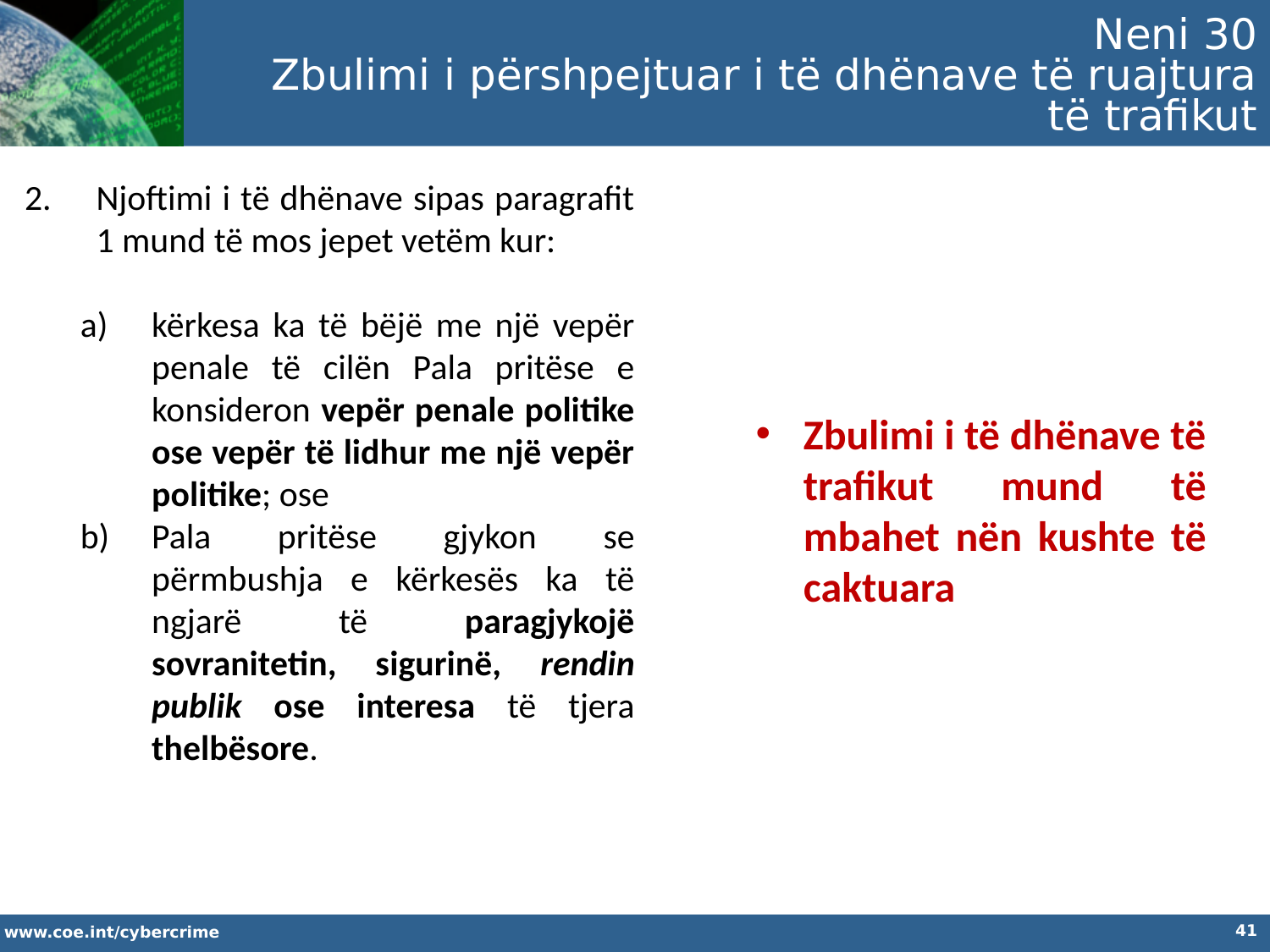

Neni 30
Zbulimi i përshpejtuar i të dhënave të ruajtura të trafikut
Njoftimi i të dhënave sipas paragrafit 1 mund të mos jepet vetëm kur:

kërkesa ka të bëjë me një vepër penale të cilën Pala pritëse e konsideron vepër penale politike ose vepër të lidhur me një vepër politike; ose
Pala pritëse gjykon se përmbushja e kërkesës ka të ngjarë të paragjykojë sovranitetin, sigurinë, rendin publik ose interesa të tjera thelbësore.
Zbulimi i të dhënave të trafikut mund të mbahet nën kushte të caktuara
41